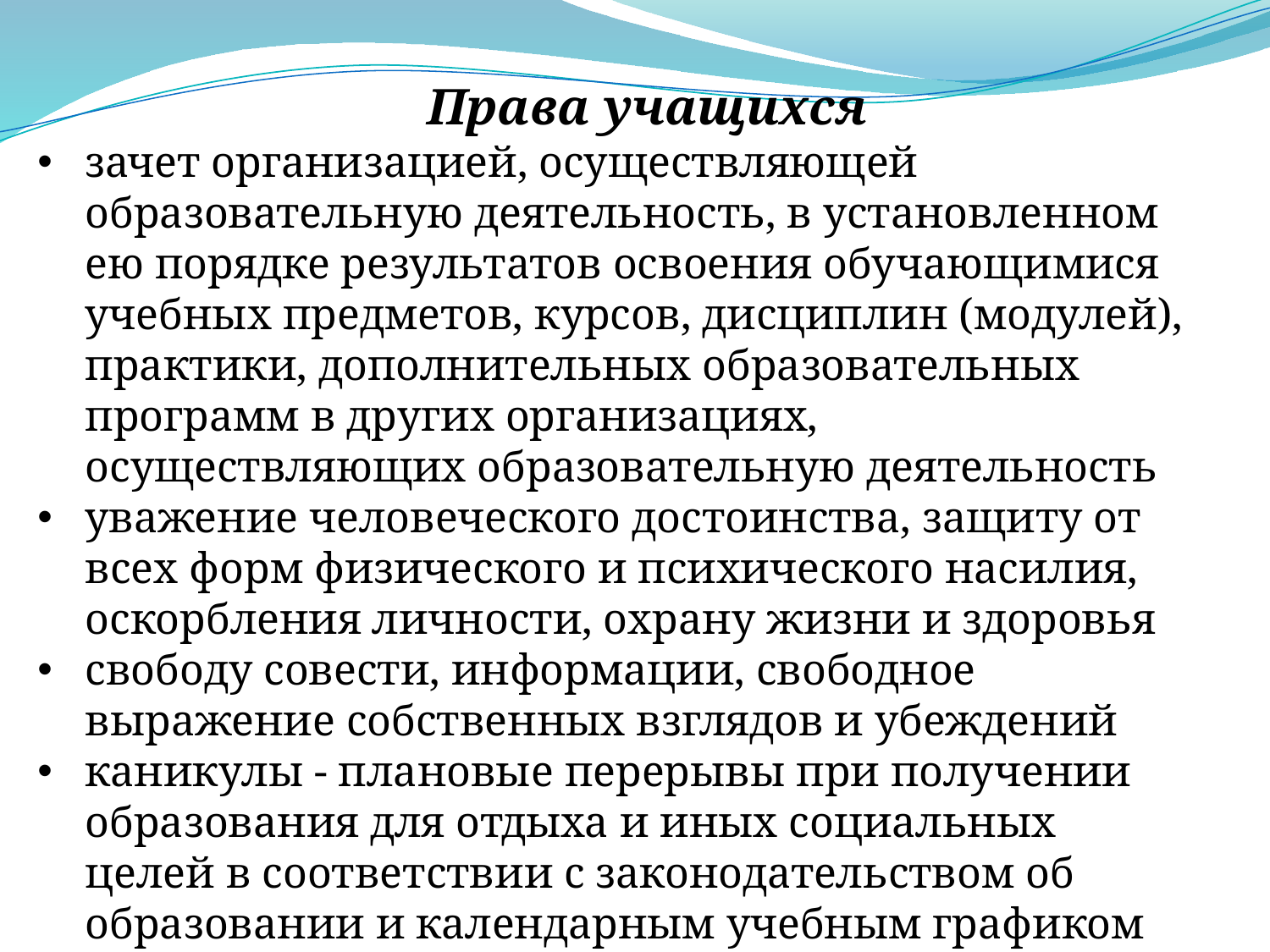

Права учащихся
зачет организацией, осуществляющей образовательную деятельность, в установленном ею порядке результатов освоения обучающимися учебных предметов, курсов, дисциплин (модулей), практики, дополнительных образовательных программ в других организациях, осуществляющих образовательную деятельность
уважение человеческого достоинства, защиту от всех форм физического и психического насилия, оскорбления личности, охрану жизни и здоровья
свободу совести, информации, свободное выражение собственных взглядов и убеждений
каникулы - плановые перерывы при получении образования для отдыха и иных социальных целей в соответствии с законодательством об образовании и календарным учебным графиком